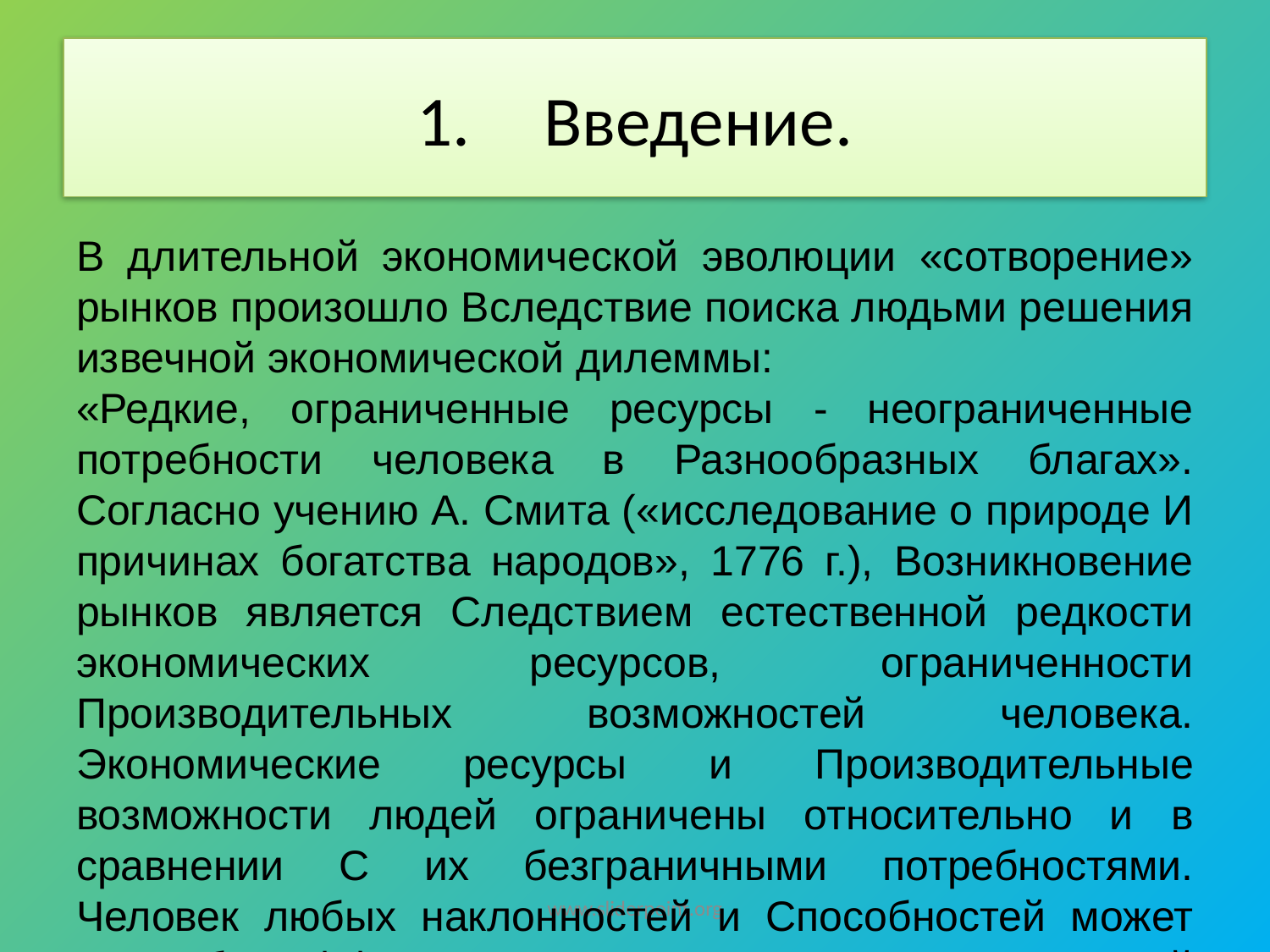

# 1.	Введение.
В длительной экономической эволюции «сотворение» рынков произошло Вследствие поиска людьми решения извечной экономической дилеммы:
«Редкие, ограниченные ресурсы - неограниченные потребности человека в Разнообразных благах». Согласно учению А. Смита («исследование о природе И причинах богатства народов», 1776 г.), Возникновение рынков является Следствием естественной редкости экономических ресурсов, ограниченности Производительных возможностей человека. Экономические ресурсы и Производительные возможности людей ограничены относительно и в сравнении С их безграничными потребностями. Человек любых наклонностей и Способностей может что-либо эффективно производить только в одной Какой-нибудь области, однако потребности его исчисляются миллионами Наименований потребительских благ.
www.sliderpoint.org